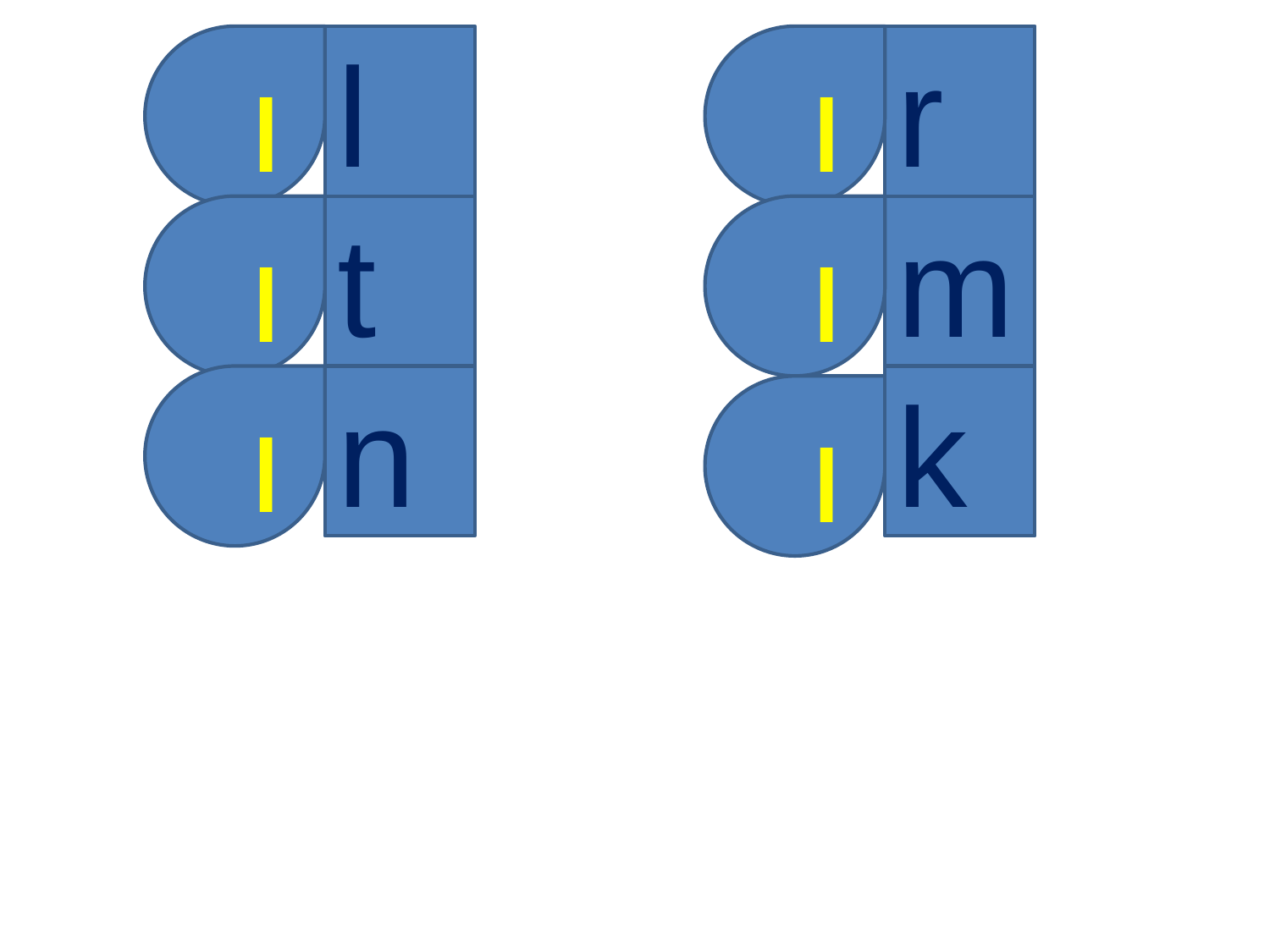

ı
l
ı
r
ı
t
ı
m
ı
n
k
ı